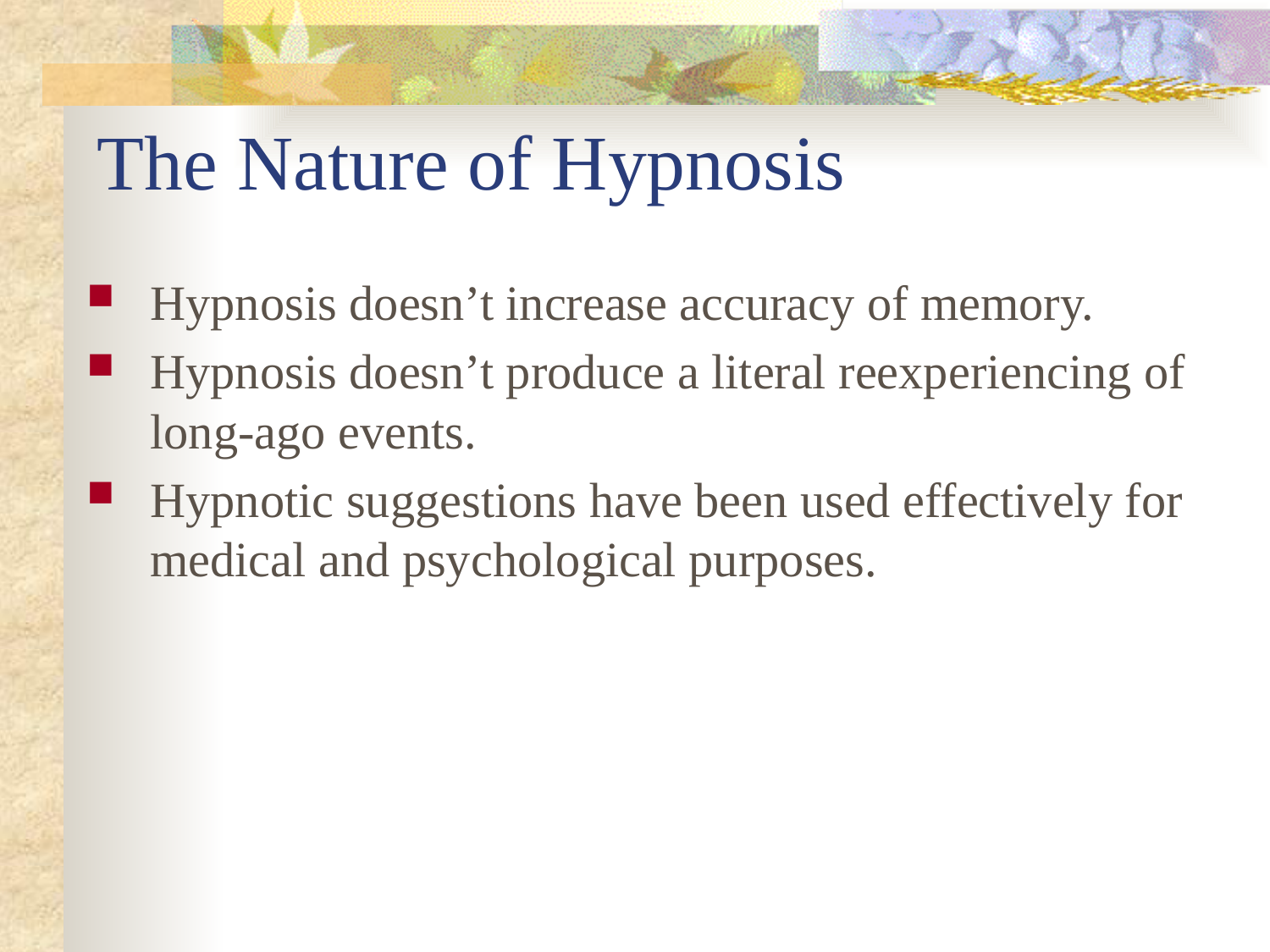

# The Nature of Hypnosis
Hypnosis doesn’t increase accuracy of memory.
Hypnosis doesn’t produce a literal reexperiencing of long-ago events.
Hypnotic suggestions have been used effectively for medical and psychological purposes.